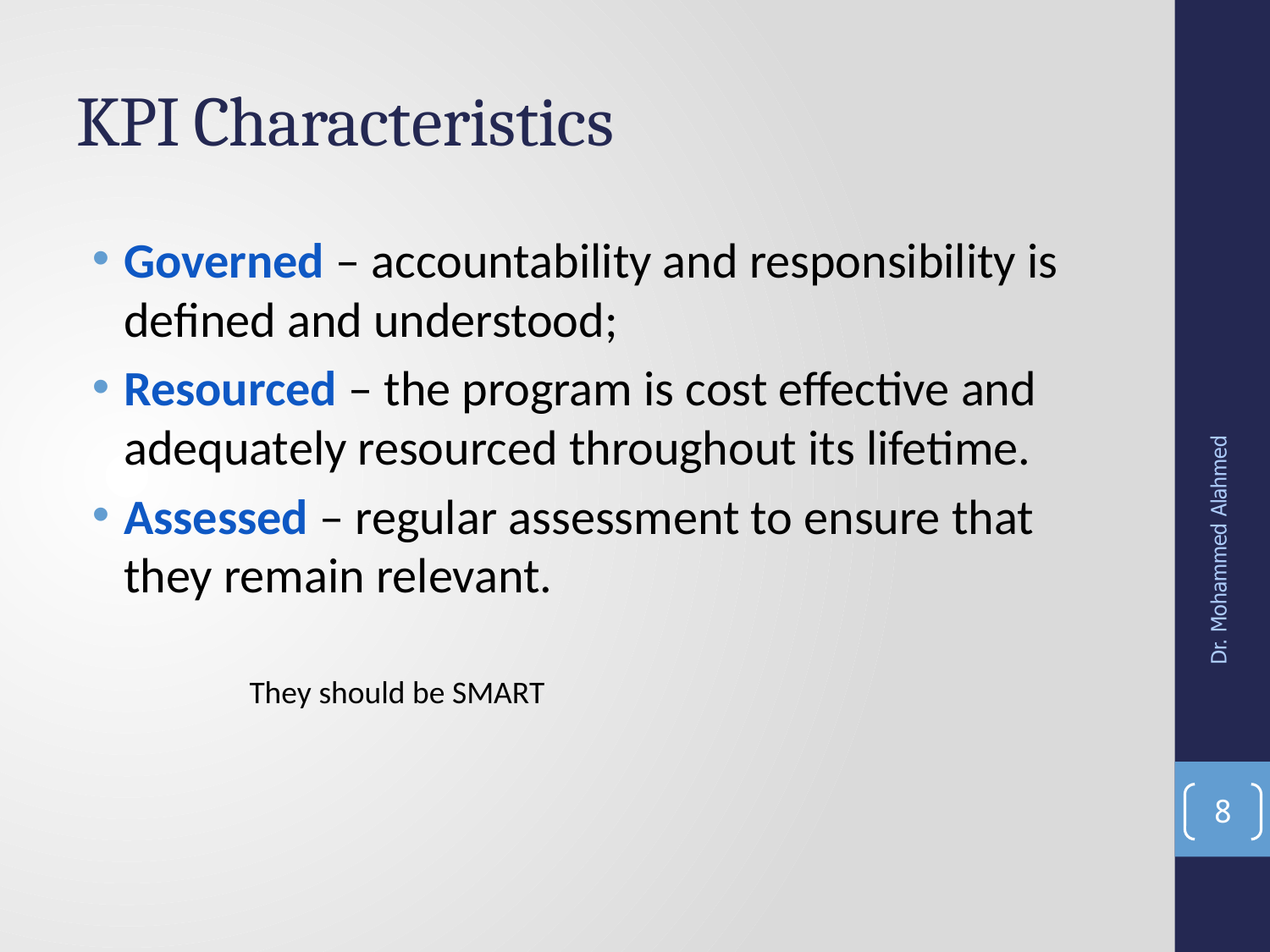

# KPI Characteristics
Governed – accountability and responsibility is defined and understood;
Resourced – the program is cost effective and adequately resourced throughout its lifetime.
Assessed – regular assessment to ensure that they remain relevant.

Dr. Mohammed Alahmed
They should be SMART
8